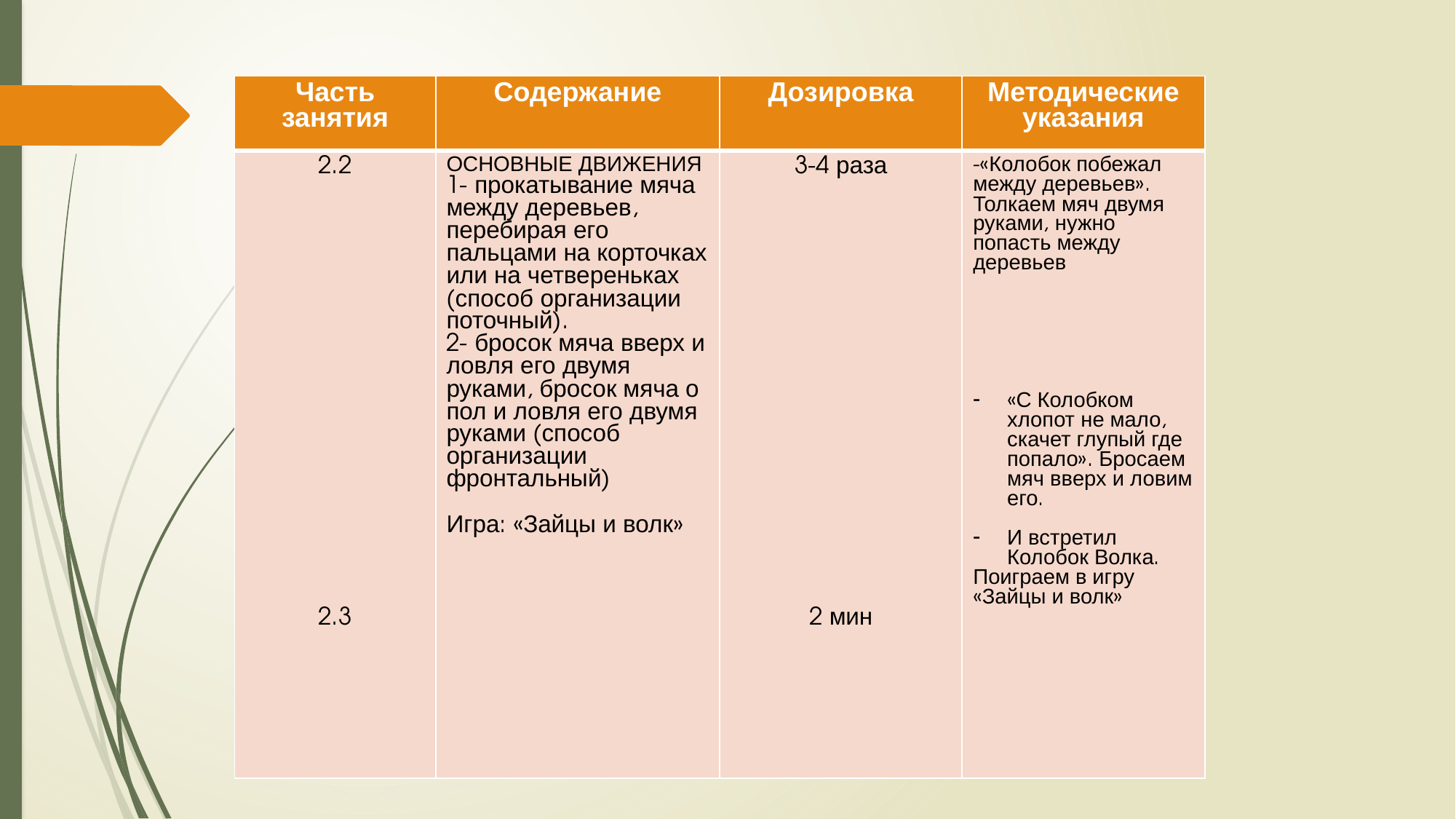

| Часть занятия | Содержание | Дозировка | Методические указания |
| --- | --- | --- | --- |
| 2.2 2.3 | ОСНОВНЫЕ ДВИЖЕНИЯ 1- прокатывание мяча между деревьев, перебирая его пальцами на корточках или на четвереньках (способ организации поточный). 2- бросок мяча вверх и ловля его двумя руками, бросок мяча о пол и ловля его двумя руками (способ организации фронтальный) Игра: «Зайцы и волк» | 3-4 раза 2 мин | -«Колобок побежал между деревьев». Толкаем мяч двумя руками, нужно попасть между деревьев «С Колобком хлопот не мало, скачет глупый где попало». Бросаем мяч вверх и ловим его. И встретил Колобок Волка. Поиграем в игру «Зайцы и волк» |